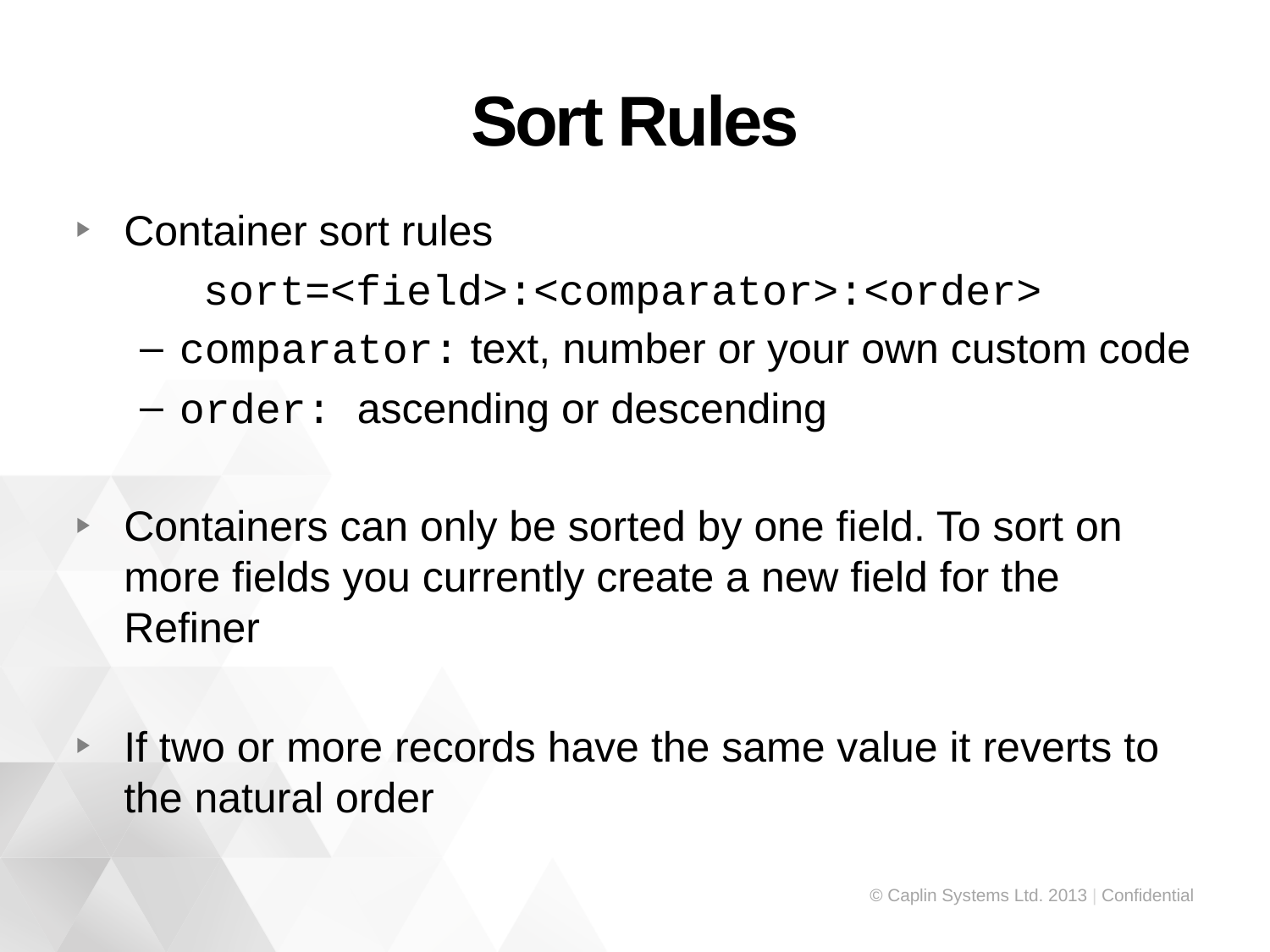

# Sort Rules
Container sort rules
	sort=<field>:<comparator>:<order>
comparator: text, number or your own custom code
order: ascending or descending

Containers can only be sorted by one field. To sort on more fields you currently create a new field for the Refiner

If two or more records have the same value it reverts to the natural order